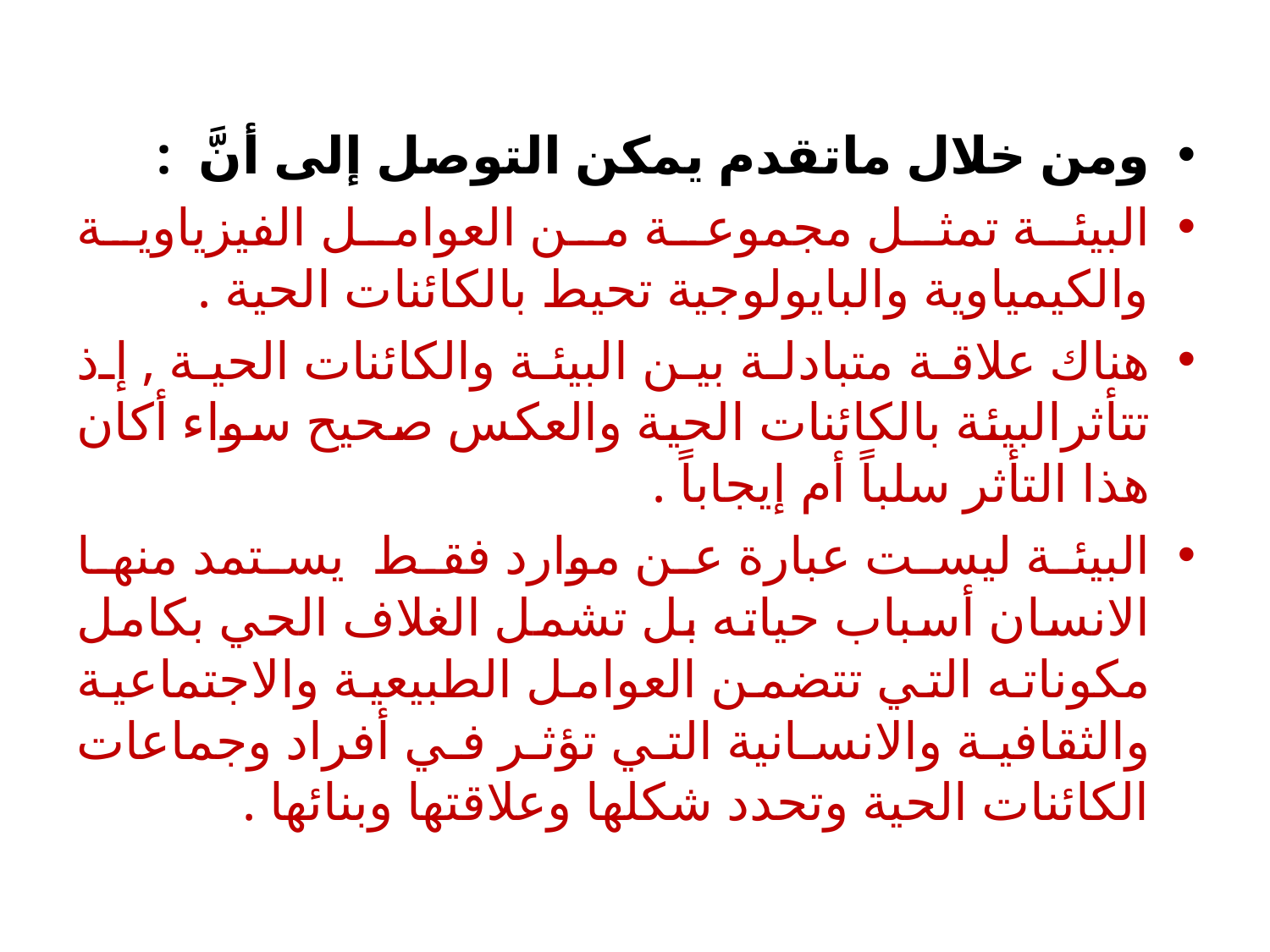

#
ومن خلال ماتقدم يمكن التوصل إلى أنَّ  :
البيئة تمثل مجموعة من العوامل الفيزياوية والكيمياوية والبايولوجية تحيط بالكائنات الحية .
هناك علاقة متبادلة بين البيئة والكائنات الحية , إذ تتأثرالبيئة بالكائنات الحية والعكس صحيح سواء أكان هذا التأثر سلباً أم إيجاباً .
البيئة ليست عبارة عن موارد فقط  يستمد منها الانسان أسباب حياته بل تشمل الغلاف الحي بكامل مكوناته التي تتضمن العوامل الطبيعية والاجتماعية والثقافية والانسانية التي تؤثر في أفراد وجماعات الكائنات الحية وتحدد شكلها وعلاقتها وبنائها .